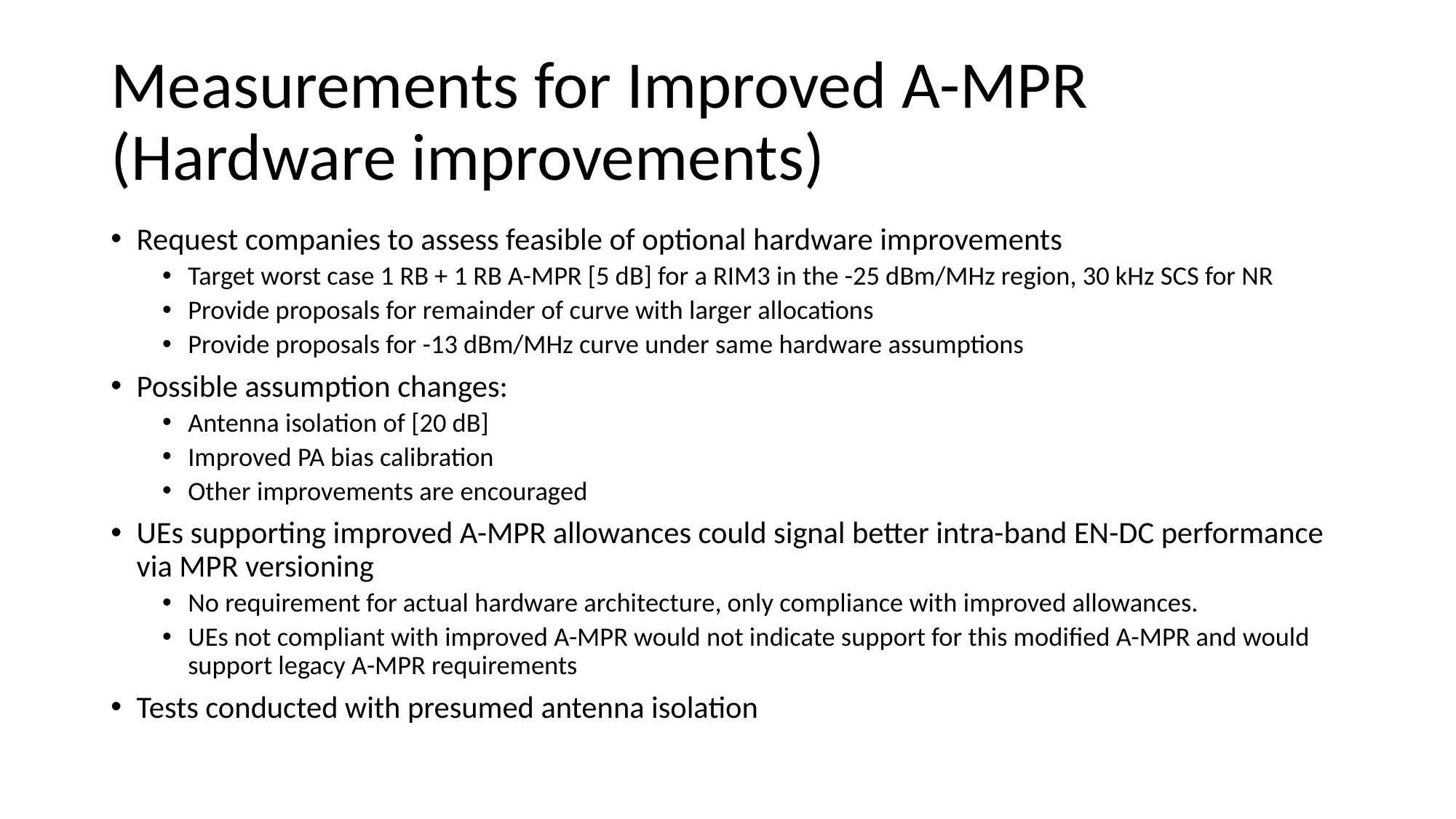

# Measurements for Improved A-MPR (Hardware improvements)
Request companies to assess feasible of optional hardware improvements
Target worst case 1 RB + 1 RB A-MPR [5 dB] for a RIM3 in the -25 dBm/MHz region, 30 kHz SCS for NR
Provide proposals for remainder of curve with larger allocations
Provide proposals for -13 dBm/MHz curve under same hardware assumptions
Possible assumption changes:
Antenna isolation of [20 dB]
Improved PA bias calibration
Other improvements are encouraged
UEs supporting improved A-MPR allowances could signal better intra-band EN-DC performance via MPR versioning
No requirement for actual hardware architecture, only compliance with improved allowances.
UEs not compliant with improved A-MPR would not indicate support for this modified A-MPR and would support legacy A-MPR requirements
Tests conducted with presumed antenna isolation